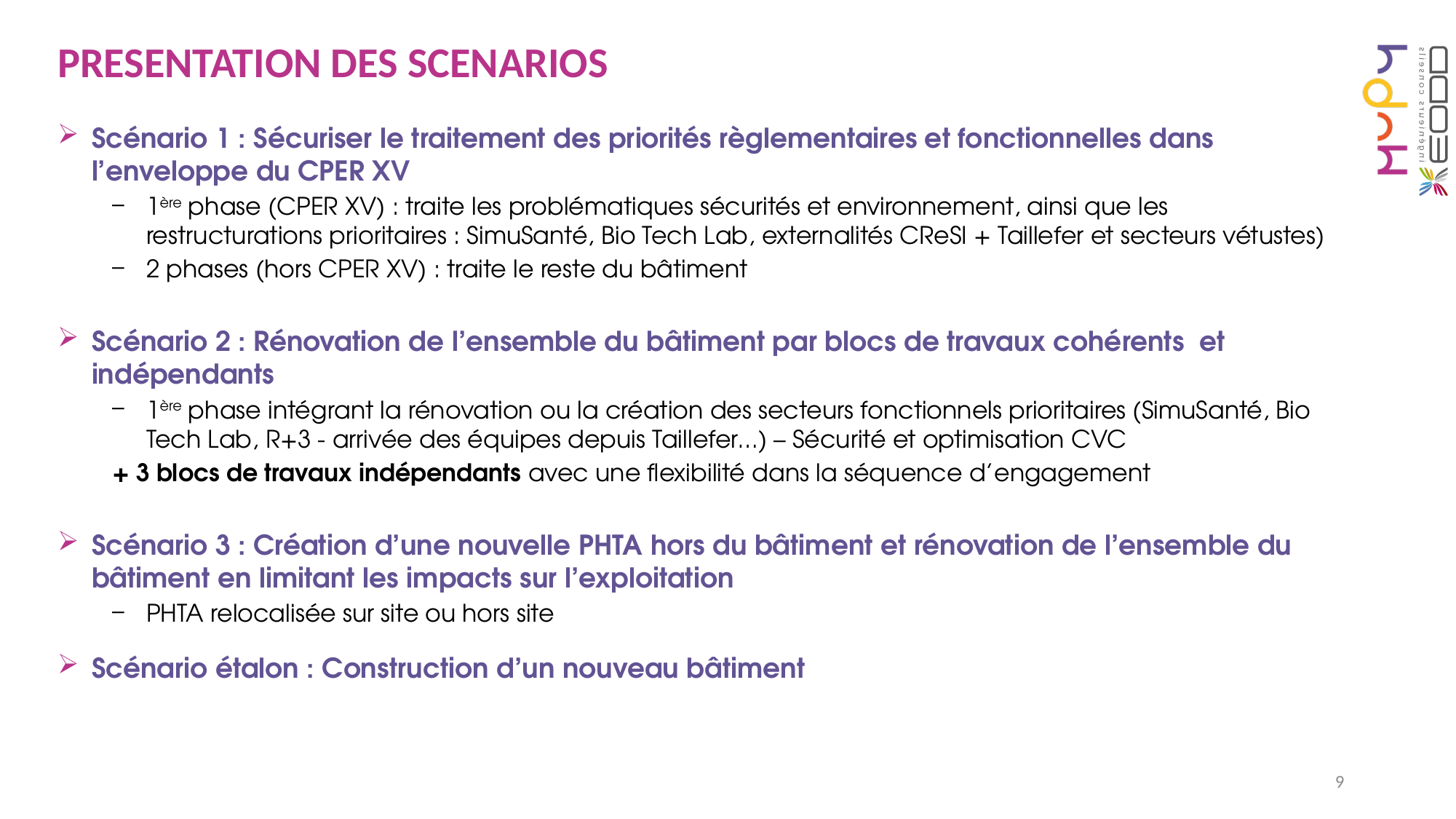

PRESENTATION DES SCENARIOS
Scénario 1 : Sécuriser le traitement des priorités règlementaires et fonctionnelles dans l’enveloppe du CPER XV
1ère phase (CPER XV) : traite les problématiques sécurités et environnement, ainsi que les restructurations prioritaires : SimuSanté, Bio Tech Lab, externalités CReSI + Taillefer et secteurs vétustes)
2 phases (hors CPER XV) : traite le reste du bâtiment

Scénario 2 : Rénovation de l’ensemble du bâtiment par blocs de travaux cohérents  et indépendants
1ère phase intégrant la rénovation ou la création des secteurs fonctionnels prioritaires (SimuSanté, Bio Tech Lab, R+3 - arrivée des équipes depuis Taillefer…) – Sécurité et optimisation CVC
+ 3 blocs de travaux indépendants avec une flexibilité dans la séquence d’engagement

Scénario 3 : Création d’une nouvelle PHTA hors du bâtiment et rénovation de l’ensemble du bâtiment en limitant les impacts sur l’exploitation
PHTA relocalisée sur site ou hors site

Scénario étalon : Construction d’un nouveau bâtiment
9